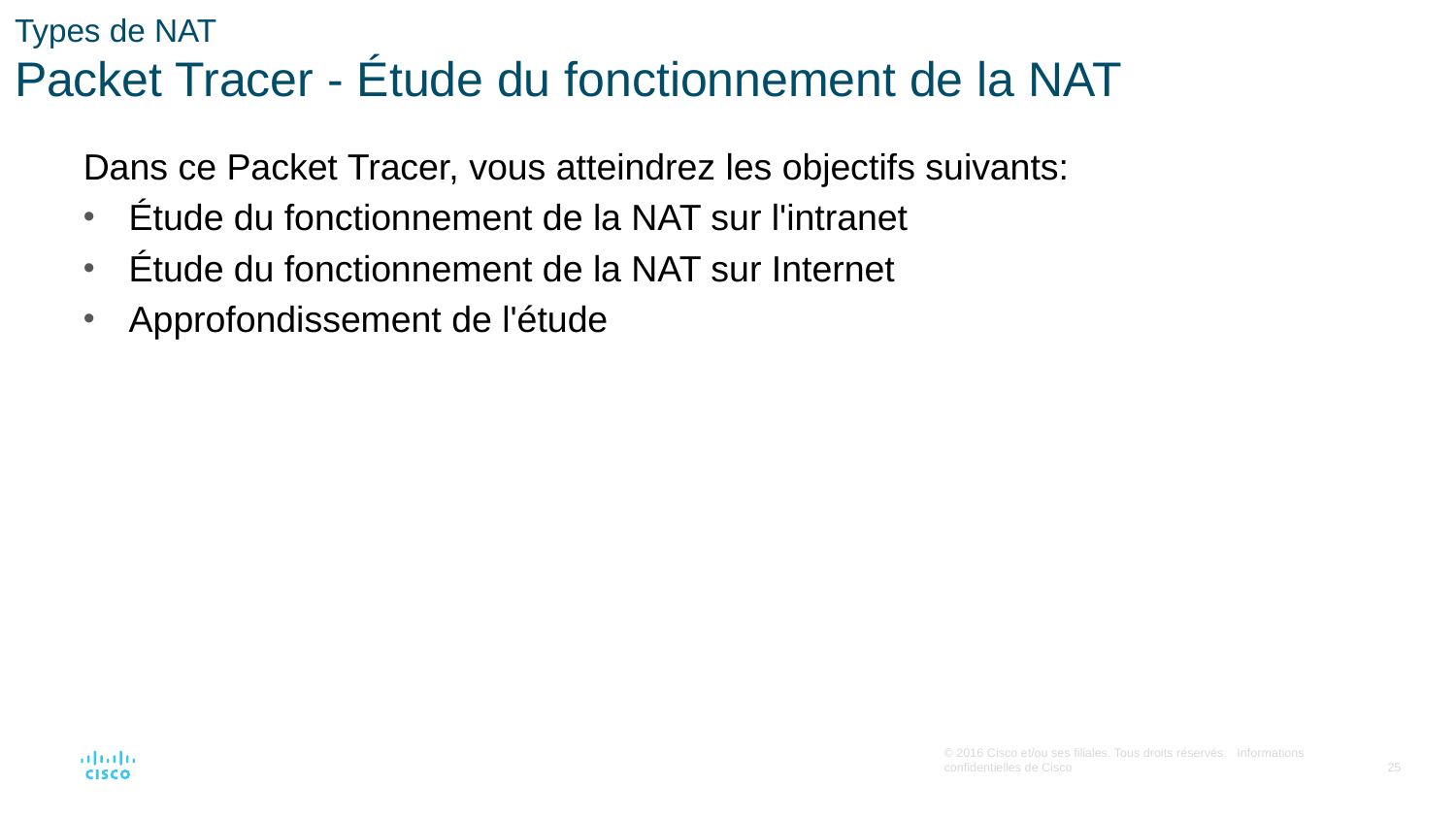

# Types de NAT Packet Tracer - Étude du fonctionnement de la NAT
Dans ce Packet Tracer, vous atteindrez les objectifs suivants:
Étude du fonctionnement de la NAT sur l'intranet
Étude du fonctionnement de la NAT sur Internet
Approfondissement de l'étude